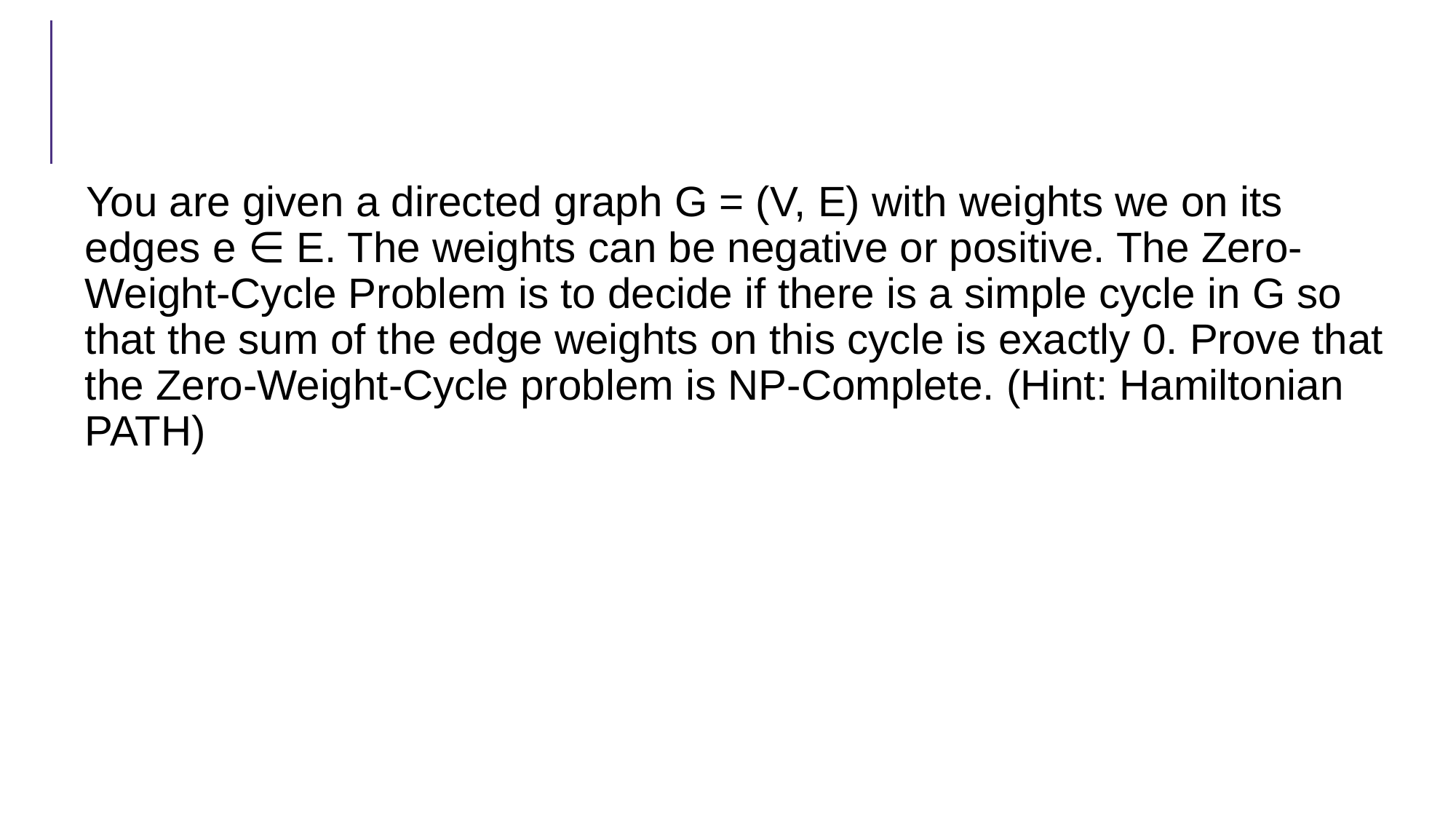

#
You are given a directed graph G = (V, E) with weights we on its edges e ∈ E. The weights can be negative or positive. The Zero-Weight-Cycle Problem is to decide if there is a simple cycle in G so that the sum of the edge weights on this cycle is exactly 0. Prove that the Zero-Weight-Cycle problem is NP-Complete. (Hint: Hamiltonian PATH)